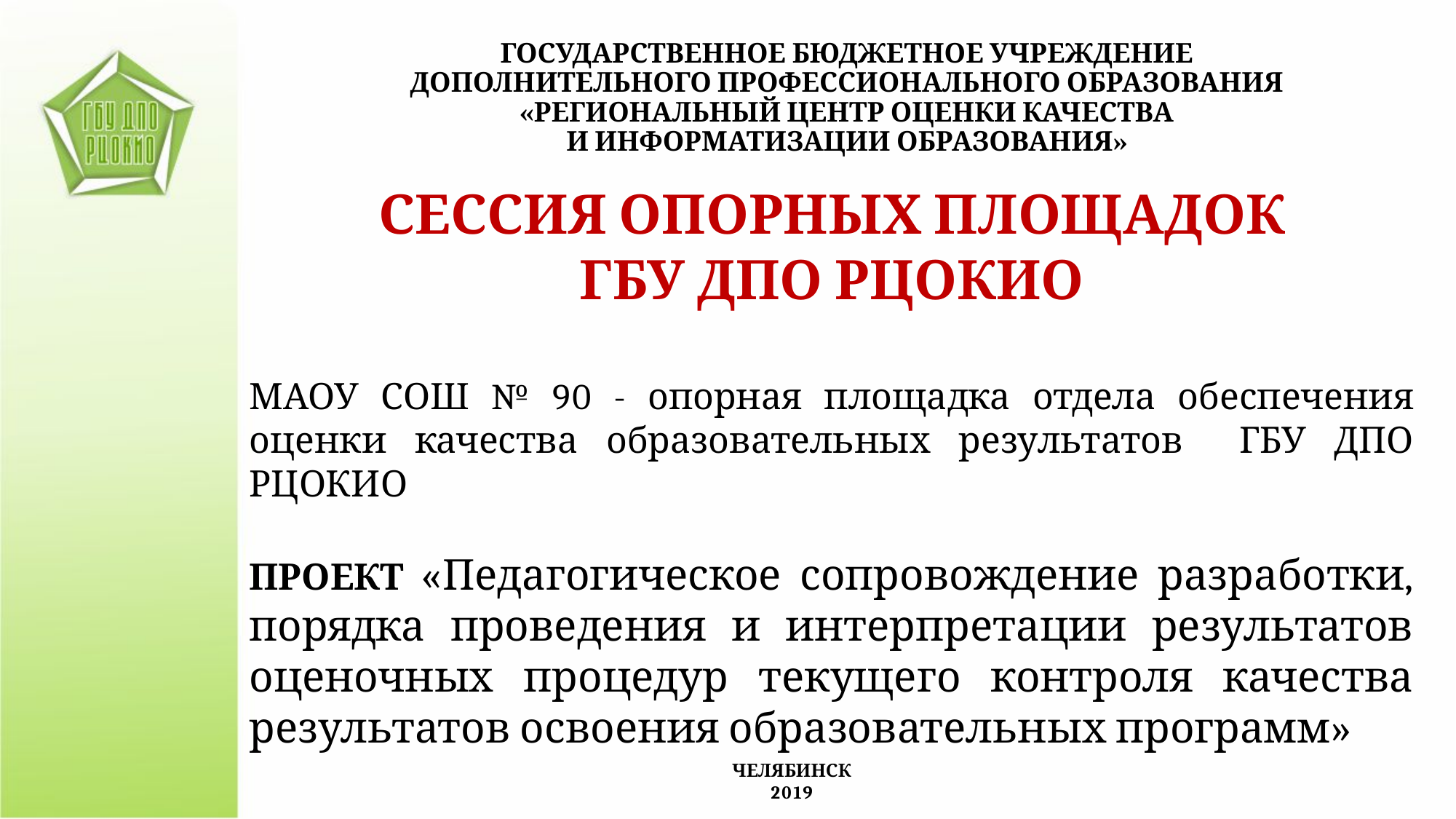

ГОСУДАРСТВЕННОЕ БЮДЖЕТНОЕ УЧРЕЖДЕНИЕ
ДОПОЛНИТЕЛЬНОГО ПРОФЕССИОНАЛЬНОГО ОБРАЗОВАНИЯ
«РЕГИОНАЛЬНЫЙ ЦЕНТР ОЦЕНКИ КАЧЕСТВА
И ИНФОРМАТИЗАЦИИ ОБРАЗОВАНИЯ»
СЕССИЯ ОПОРНЫХ ПЛОЩАДОК
ГБУ ДПО РЦОКИО
МАОУ СОШ № 90 - опорная площадка отдела обеспечения оценки качества образовательных результатов  ГБУ ДПО РЦОКИО

ПРОЕКТ «Педагогическое сопровождение разработки, порядка проведения и интерпретации результатов оценочных процедур текущего контроля качества результатов освоения образовательных программ»
ЧЕЛЯБИНСК
2019